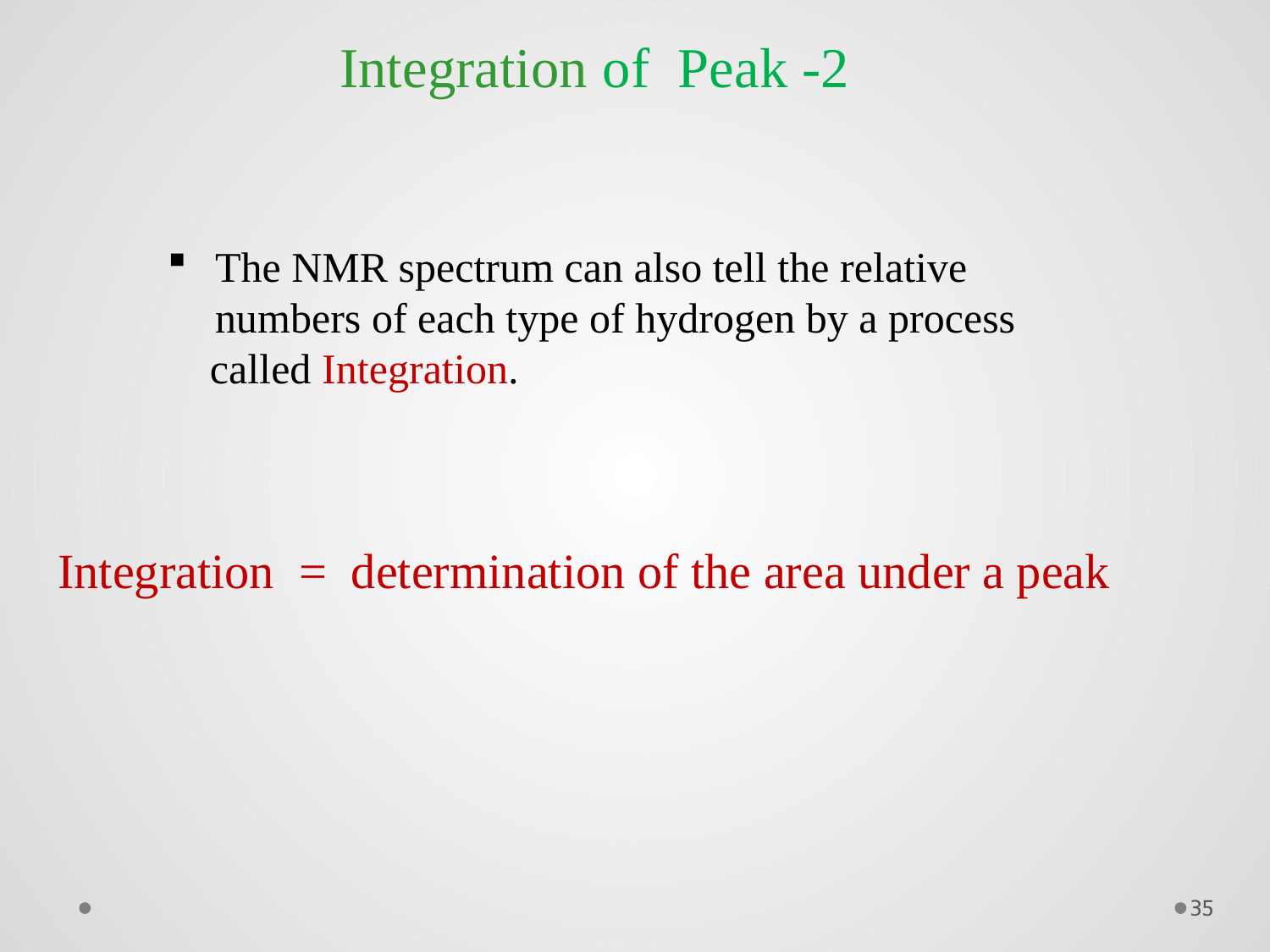

2- Integration of  Peak
The NMR spectrum can also tell the relative numbers of each type of hydrogen by a process
    called Integration.
Integration  =  determination of the area under a peak
35